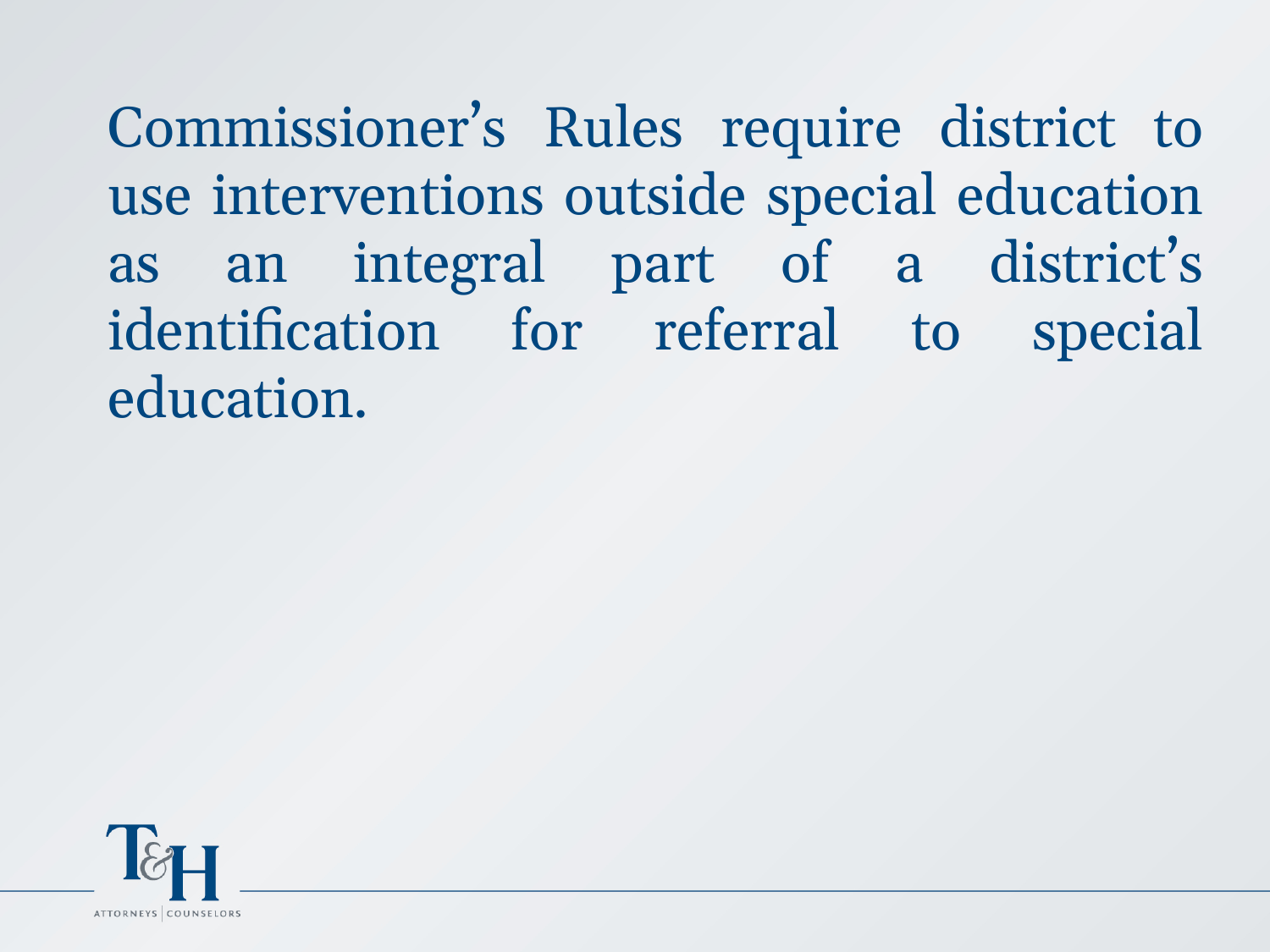

Commissioner’s Rules require district to use interventions outside special education as an integral part of a district’s identification for referral to special education.